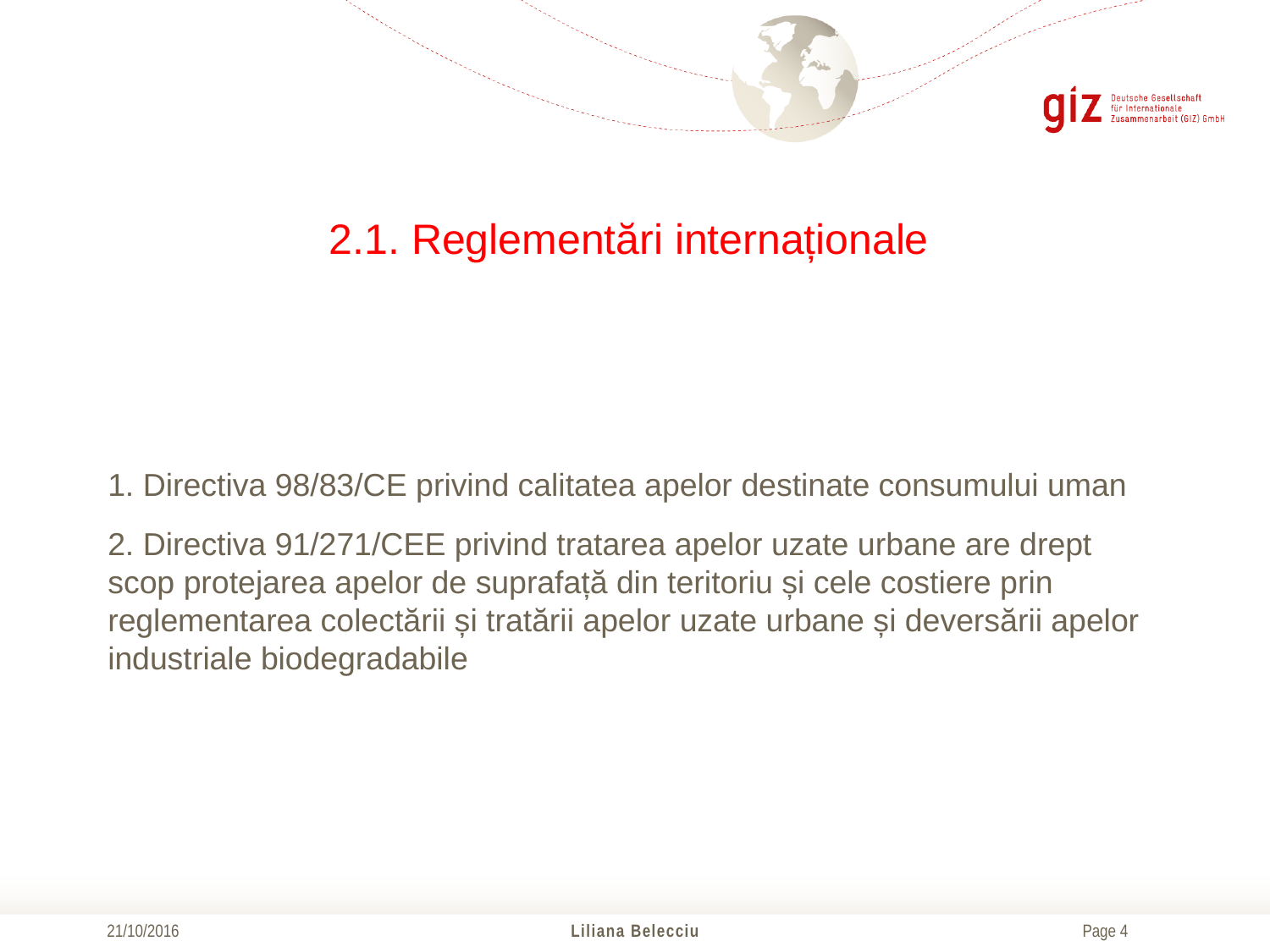

# 2.1. Reglementări internaționale

1. Directiva 98/83/CE privind calitatea apelor destinate consumului uman
2. Directiva 91/271/CEE privind tratarea apelor uzate urbane are drept scop protejarea apelor de suprafață din teritoriu și cele costiere prin reglementarea colectării și tratării apelor uzate urbane și deversării apelor industriale biodegradabile
21/10/2016
Liliana Belecciu